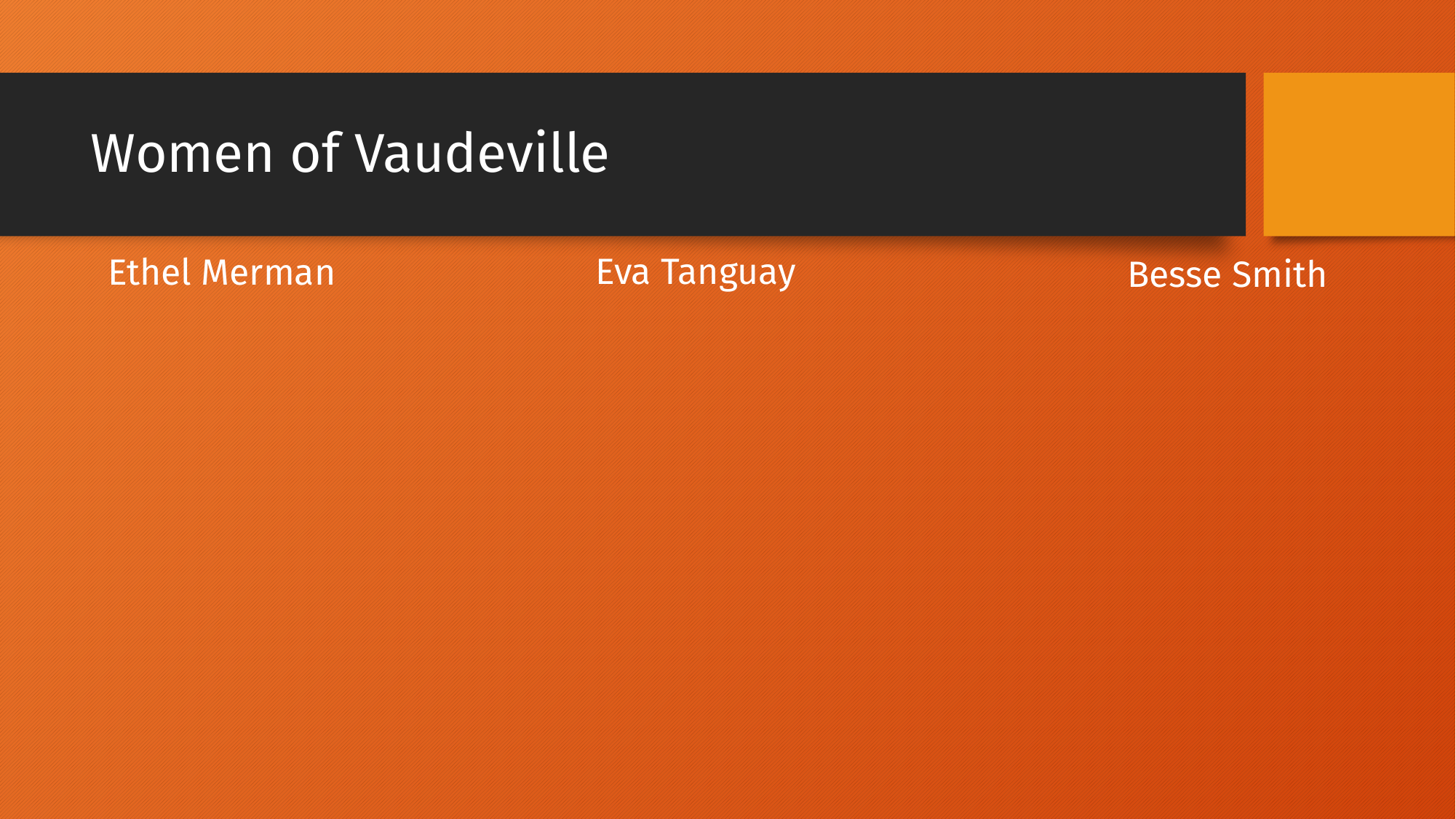

# Women of Vaudeville
Eva Tanguay
Ethel Merman
Besse Smith